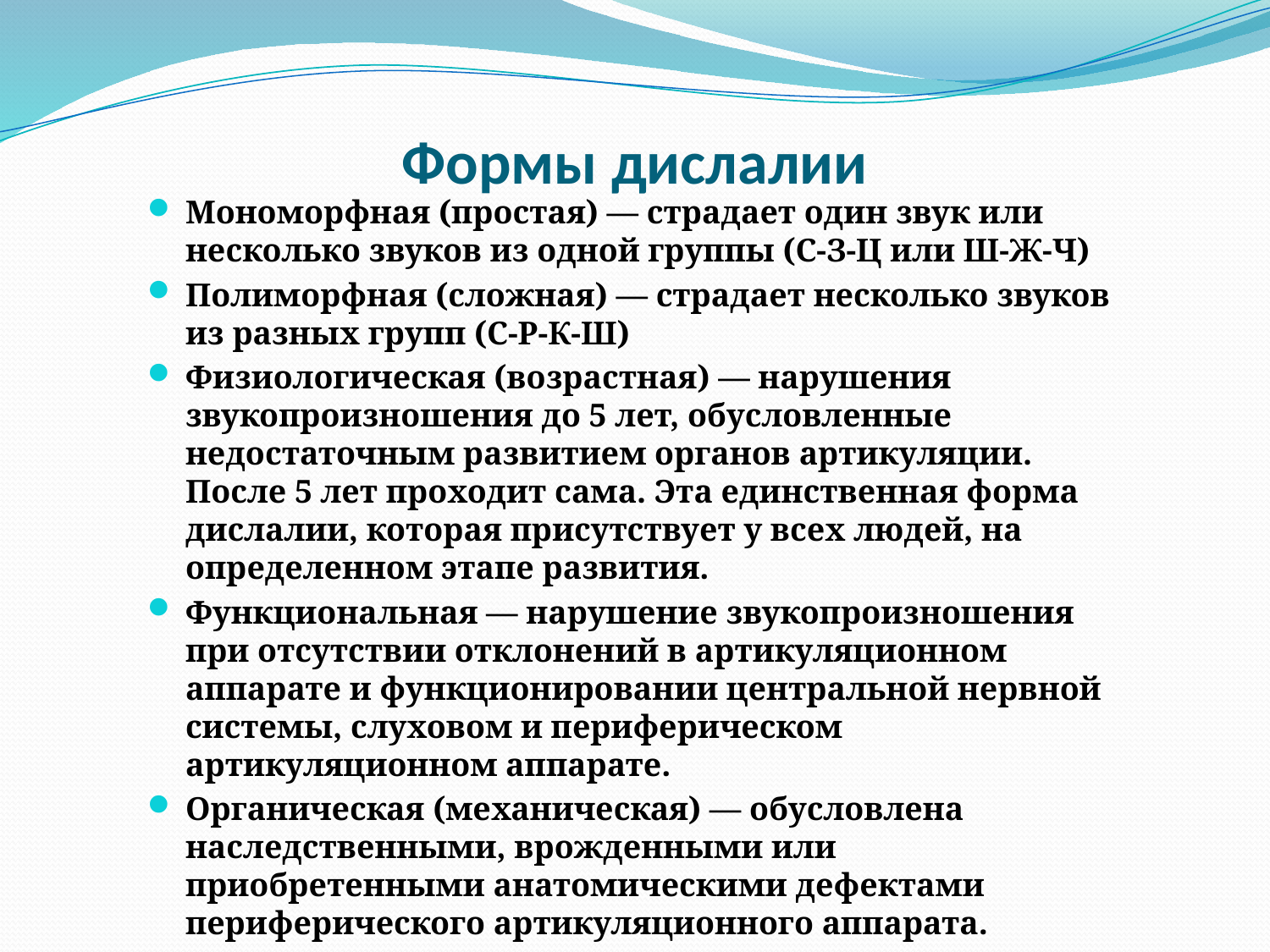

# Формы дислалии
Мономорфная (простая) — страдает один звук или несколько звуков из одной группы (С-З-Ц или Ш-Ж-Ч)
Полиморфная (сложная) — страдает несколько звуков из разных групп (С-Р-К-Ш)
Физиологическая (возрастная) — нарушения звукопроизношения до 5 лет, обусловленные недостаточным развитием органов артикуляции. После 5 лет проходит сама. Эта единственная форма дислалии, которая присутствует у всех людей, на определенном этапе развития.
Функциональная — нарушение звукопроизношения при отсутствии отклонений в артикуляционном аппарате и функционировании центральной нервной системы, слуховом и периферическом артикуляционном аппарате.
Органическая (механическая) — обусловлена наследственными, врожденными или приобретенными анатомическими дефектами периферического артикуляционного аппарата.